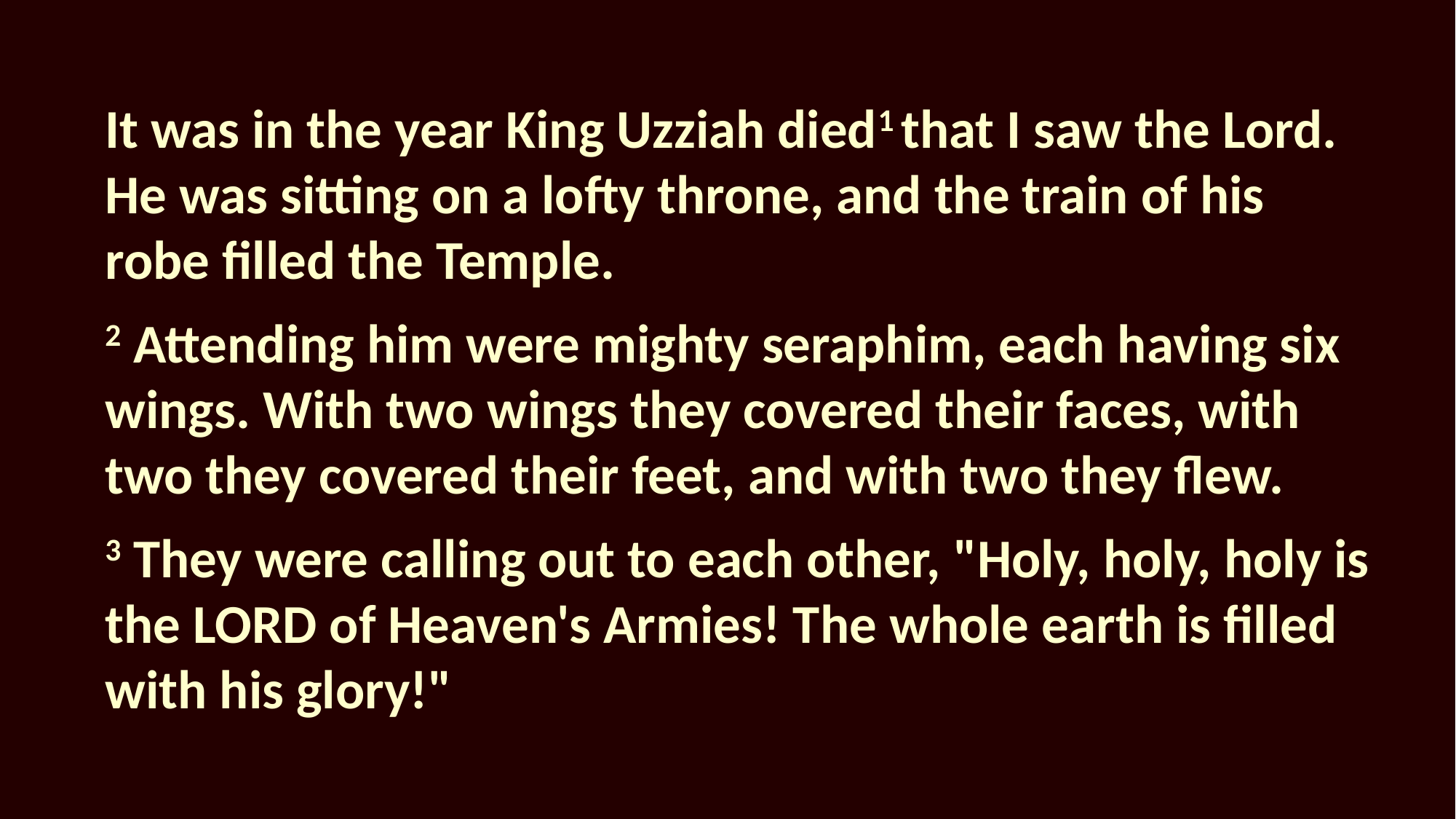

It was in the year King Uzziah died1 that I saw the Lord. He was sitting on a lofty throne, and the train of his robe filled the Temple.
2 Attending him were mighty seraphim, each having six wings. With two wings they covered their faces, with two they covered their feet, and with two they flew.
3 They were calling out to each other, "Holy, holy, holy is the LORD of Heaven's Armies! The whole earth is filled with his glory!"